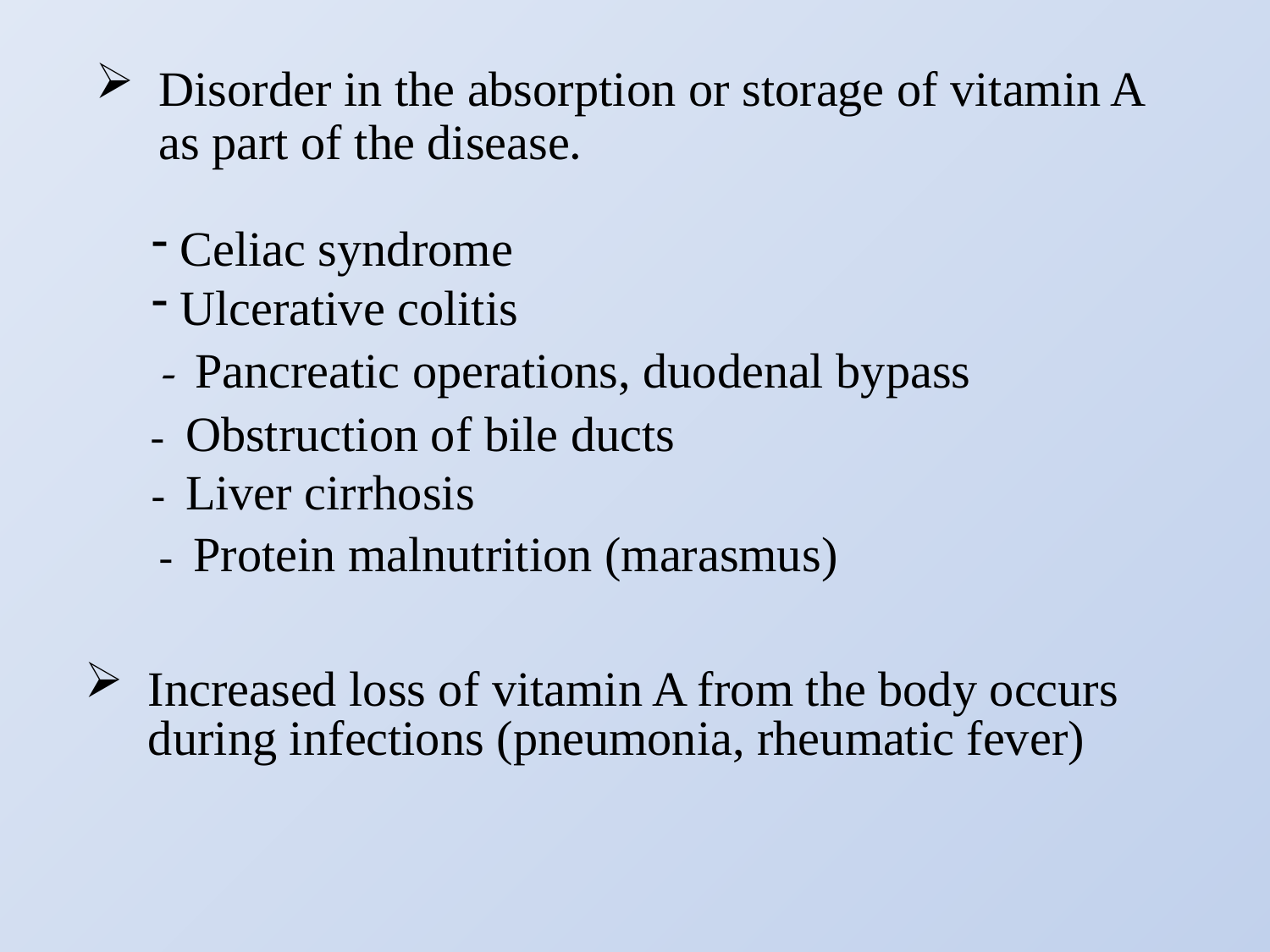

Disorder in the absorption or storage of vitamin A as part of the disease.

 Celiac syndrome
 Ulcerative colitis
-  Pancreatic operations, duodenal bypass

-  Obstruction of bile ducts

-  Liver cirrhosis

-  Protein malnutrition (marasmus)

Increased loss of vitamin A from the body occurs during infections (pneumonia, rheumatic fever)